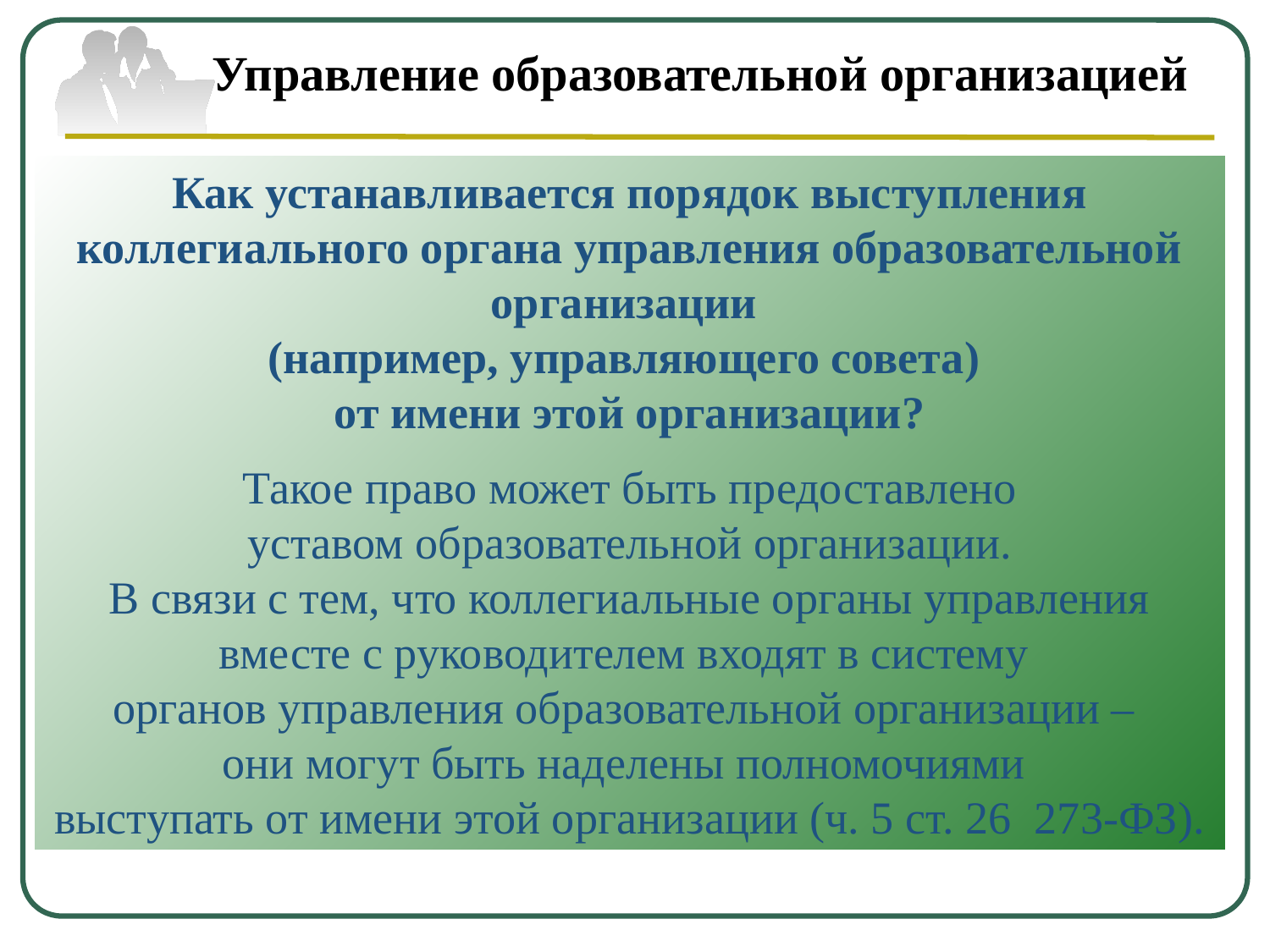

Управление образовательной организацией
Как устанавливается порядок выступления коллегиального органа управления образовательной организации
(например, управляющего совета)
от имени этой организации?

Такое право может быть предоставлено
 уставом образовательной организации.
В связи с тем, что коллегиальные органы управления вместе с руководителем входят в систему
органов управления образовательной организации –
они могут быть наделены полномочиями
выступать от имени этой организации (ч. 5 ст. 26  273-ФЗ).